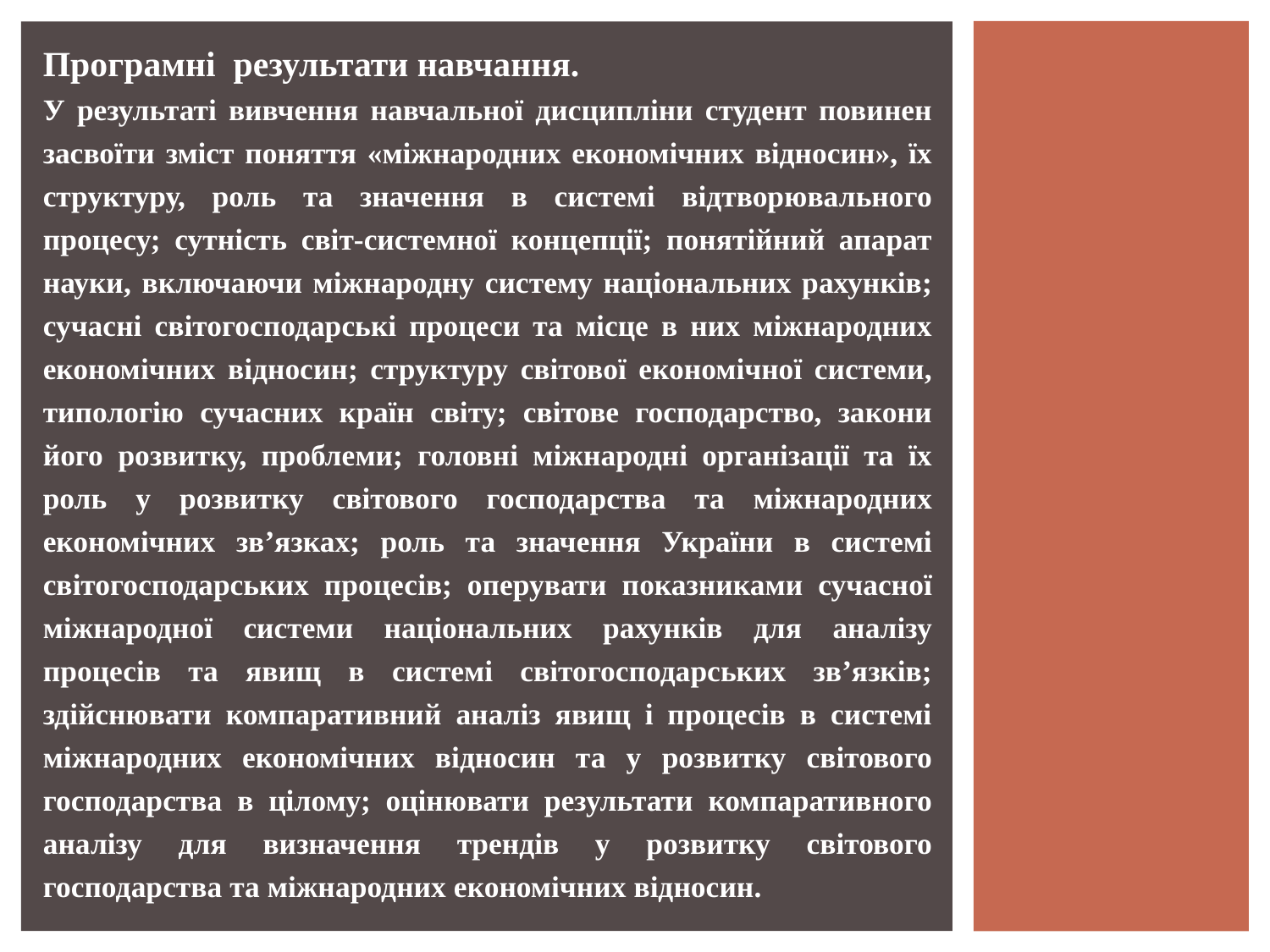

Програмні  результати навчання.
У результаті вивчення навчальної дисципліни студент повинен засвоїти зміст поняття «міжнародних економічних відносин», їх структуру, роль та значення в системі відтворювального процесу; сутність світ-системної концепції; понятійний апарат науки, включаючи міжнародну систему національних рахунків; сучасні світогосподарські процеси та місце в них міжнародних економічних відносин; структуру світової економічної системи, типологію сучасних країн світу; світове господарство, закони його розвитку, проблеми; головні міжнародні організації та їх роль у розвитку світового господарства та міжнародних економічних зв’язках; роль та значення України в системі світогосподарських процесів; оперувати показниками сучасної міжнародної системи національних рахунків для аналізу процесів та явищ в системі світогосподарських зв’язків; здійснювати компаративний аналіз явищ і процесів в системі міжнародних економічних відносин та у розвитку світового господарства в цілому; оцінювати результати компаративного аналізу для визначення трендів у розвитку світового господарства та міжнародних економічних відносин.